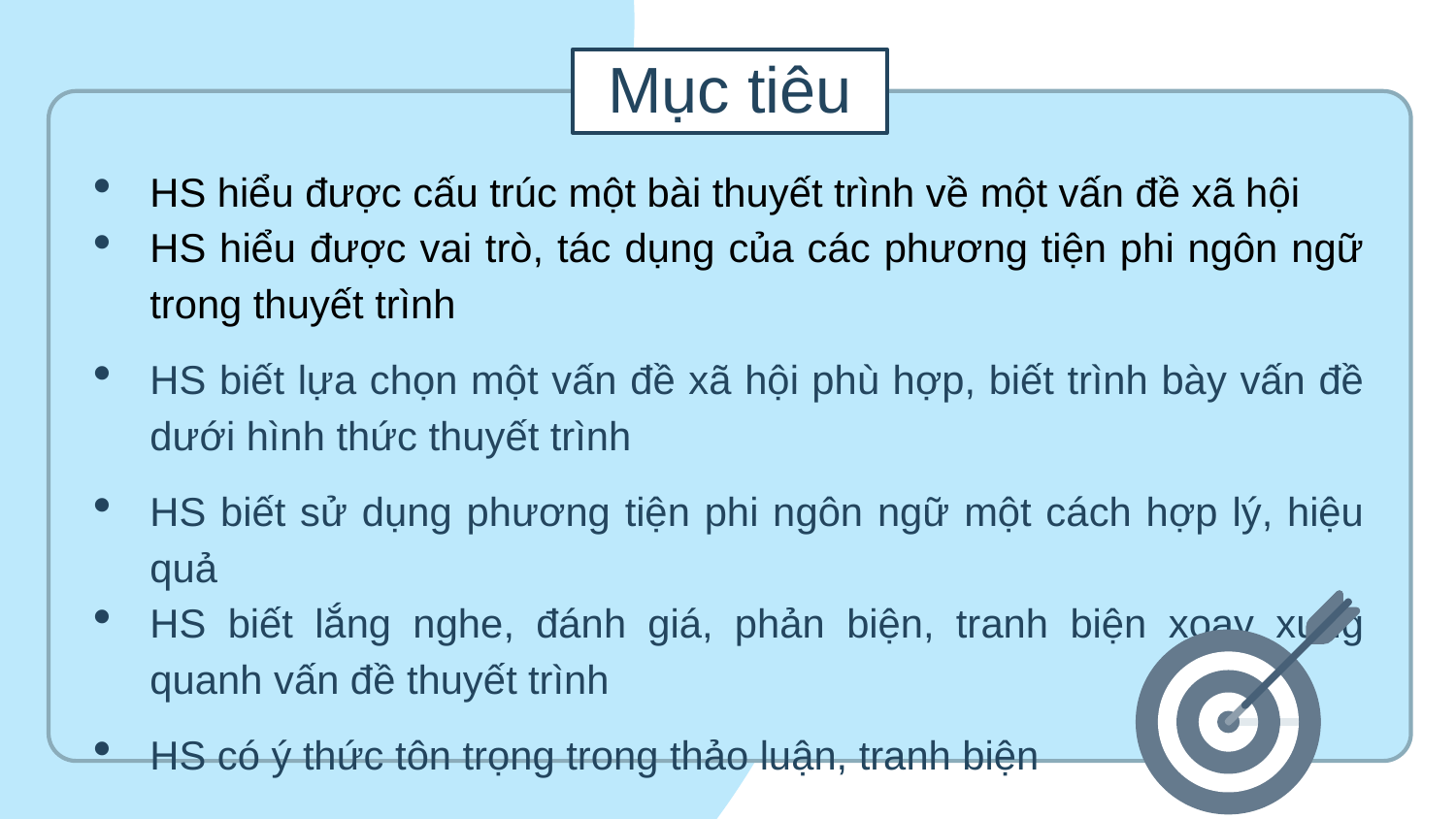

# Mục tiêu

HS hiểu được cấu trúc một bài thuyết trình về một vấn đề xã hội
HS hiểu được vai trò, tác dụng của các phương tiện phi ngôn ngữ trong thuyết trình
HS biết lựa chọn một vấn đề xã hội phù hợp, biết trình bày vấn đề dưới hình thức thuyết trình
HS biết sử dụng phương tiện phi ngôn ngữ một cách hợp lý, hiệu quả
HS biết lắng nghe, đánh giá, phản biện, tranh biện xoay xung quanh vấn đề thuyết trình
HS có ý thức tôn trọng trong thảo luận, tranh biện